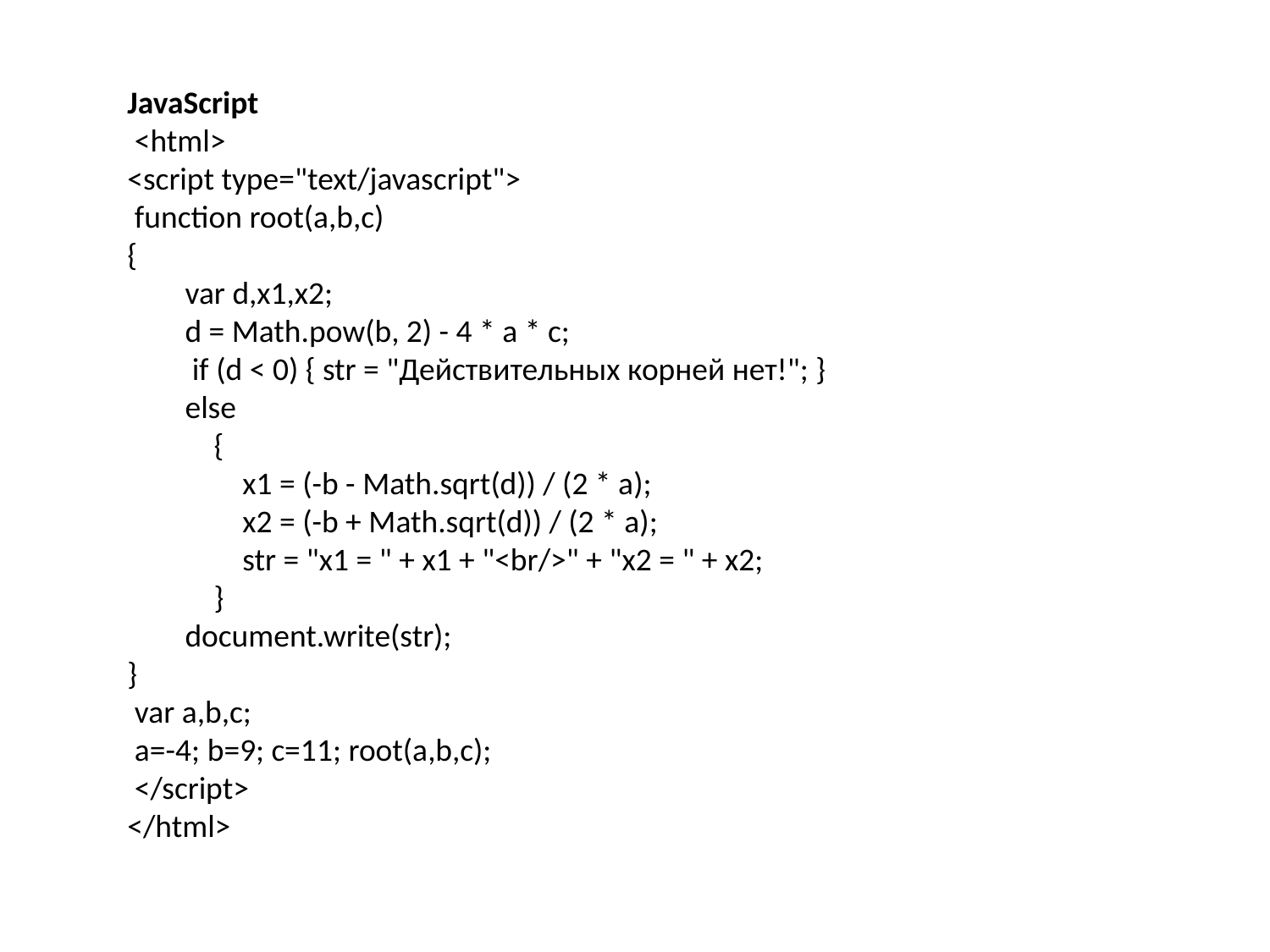

JavaScript
 <html>
<script type="text/javascript">
 function root(a,b,c)
{
        var d,x1,x2;
        d = Math.pow(b, 2) - 4 * a * c;
         if (d < 0) { str = "Действительных корней нет!"; }
        else
            {
                x1 = (-b - Math.sqrt(d)) / (2 * a);
                x2 = (-b + Math.sqrt(d)) / (2 * a);
                str = "x1 = " + x1 + "<br/>" + "x2 = " + x2;
            }
        document.write(str);
}
 var a,b,c;
 a=-4; b=9; c=11; root(a,b,c);
 </script>
</html>